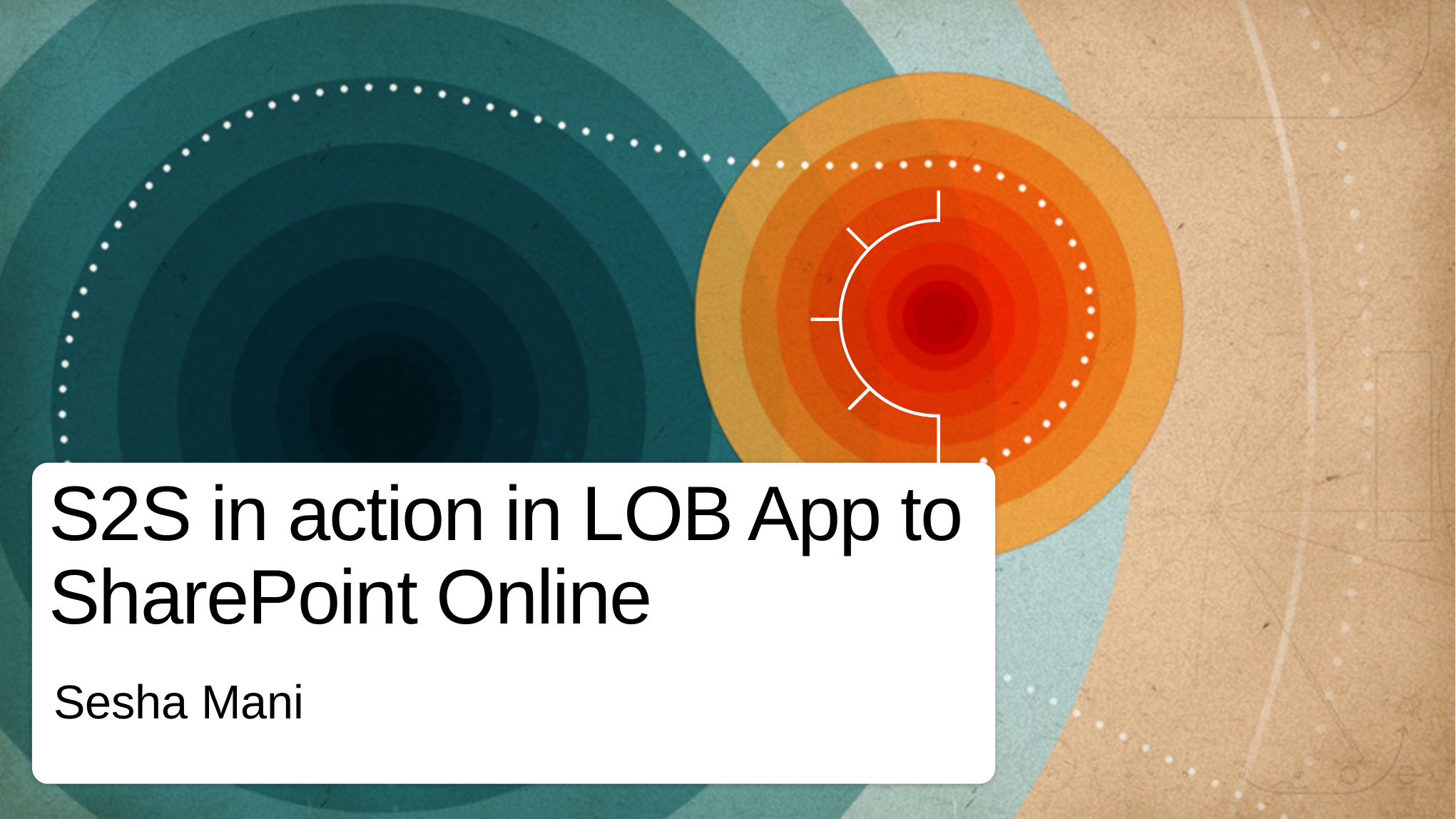

# S2S in action in LOB App to SharePoint Online
Sesha Mani